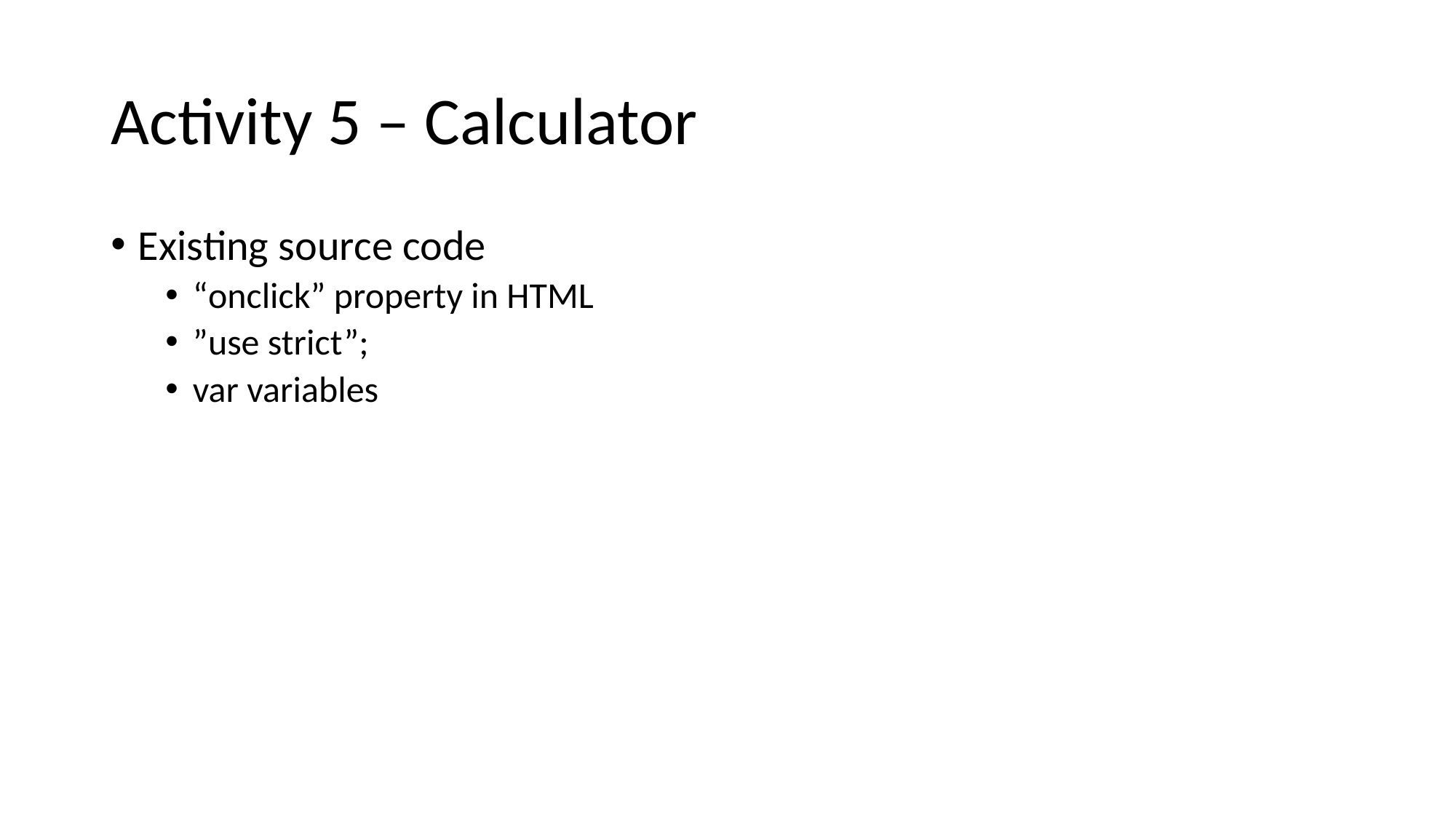

# Activity 5 – Calculator
Existing source code
“onclick” property in HTML
”use strict”;
var variables